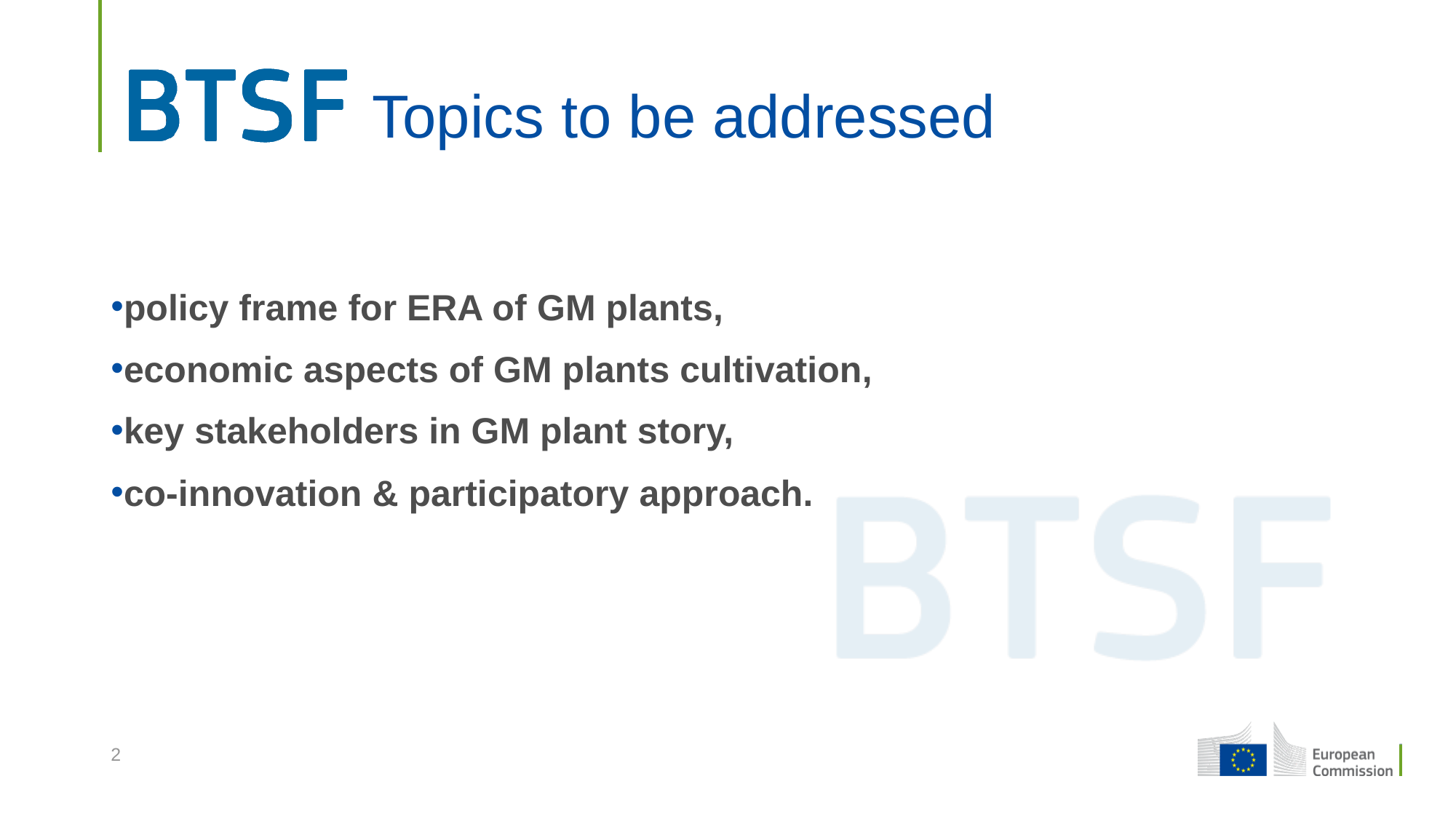

# Topics to be addressed
policy frame for ERA of GM plants,
economic aspects of GM plants cultivation,
key stakeholders in GM plant story,
co-innovation & participatory approach.

2